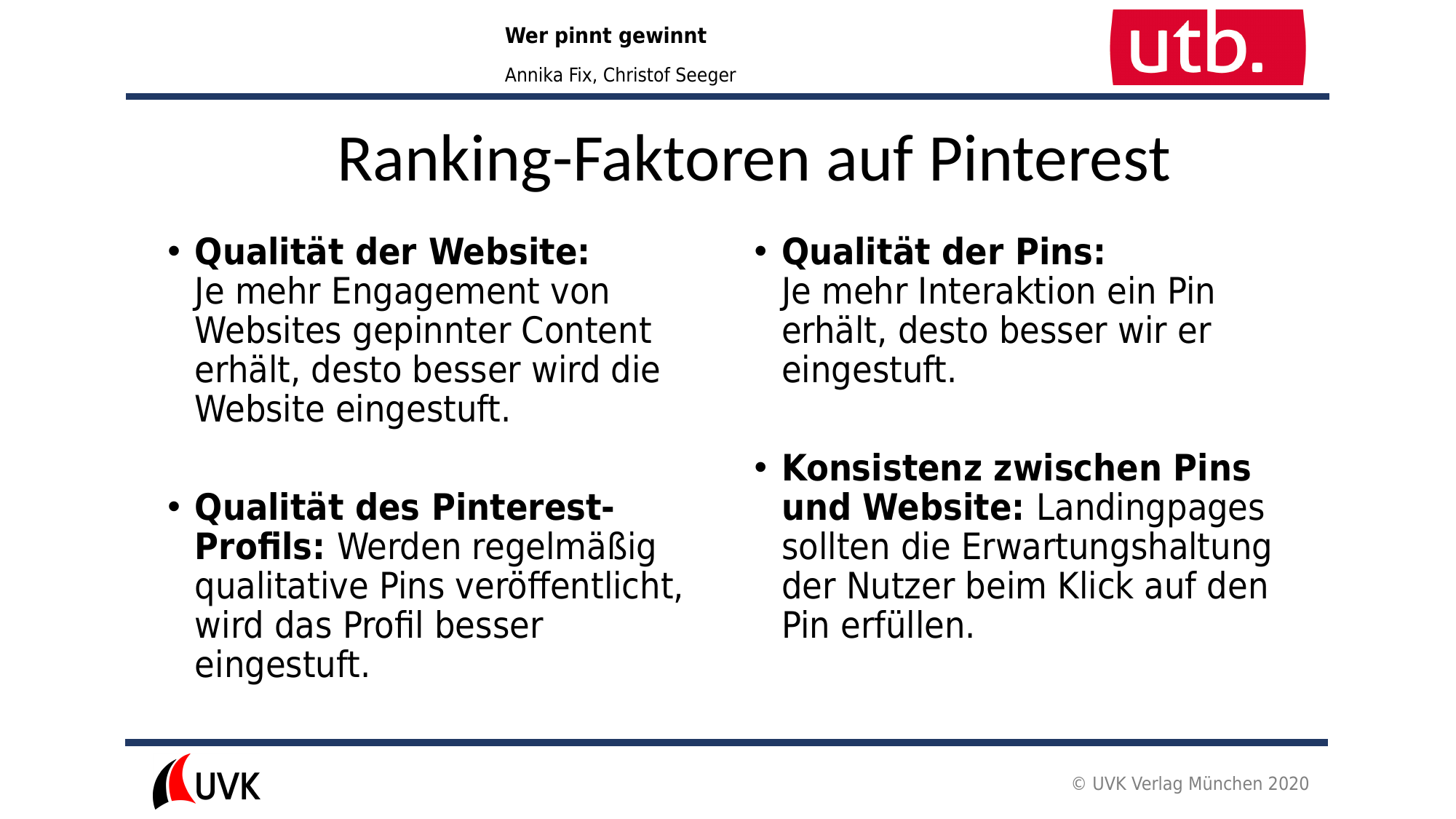

# Ranking-Faktoren auf Pinterest
Qualität der Website:
Je mehr Engagement von Websites gepinnter Content erhält, desto besser wird die Website eingestuft.
Qualität des Pinterest-Profils: Werden regelmäßig qualitative Pins veröffentlicht, wird das Profil besser eingestuft.

Qualität der Pins:
Je mehr Interaktion ein Pin erhält, desto besser wir er eingestuft.
Konsistenz zwischen Pins und Website: Landingpages sollten die Erwartungshaltung der Nutzer beim Klick auf den Pin erfüllen.